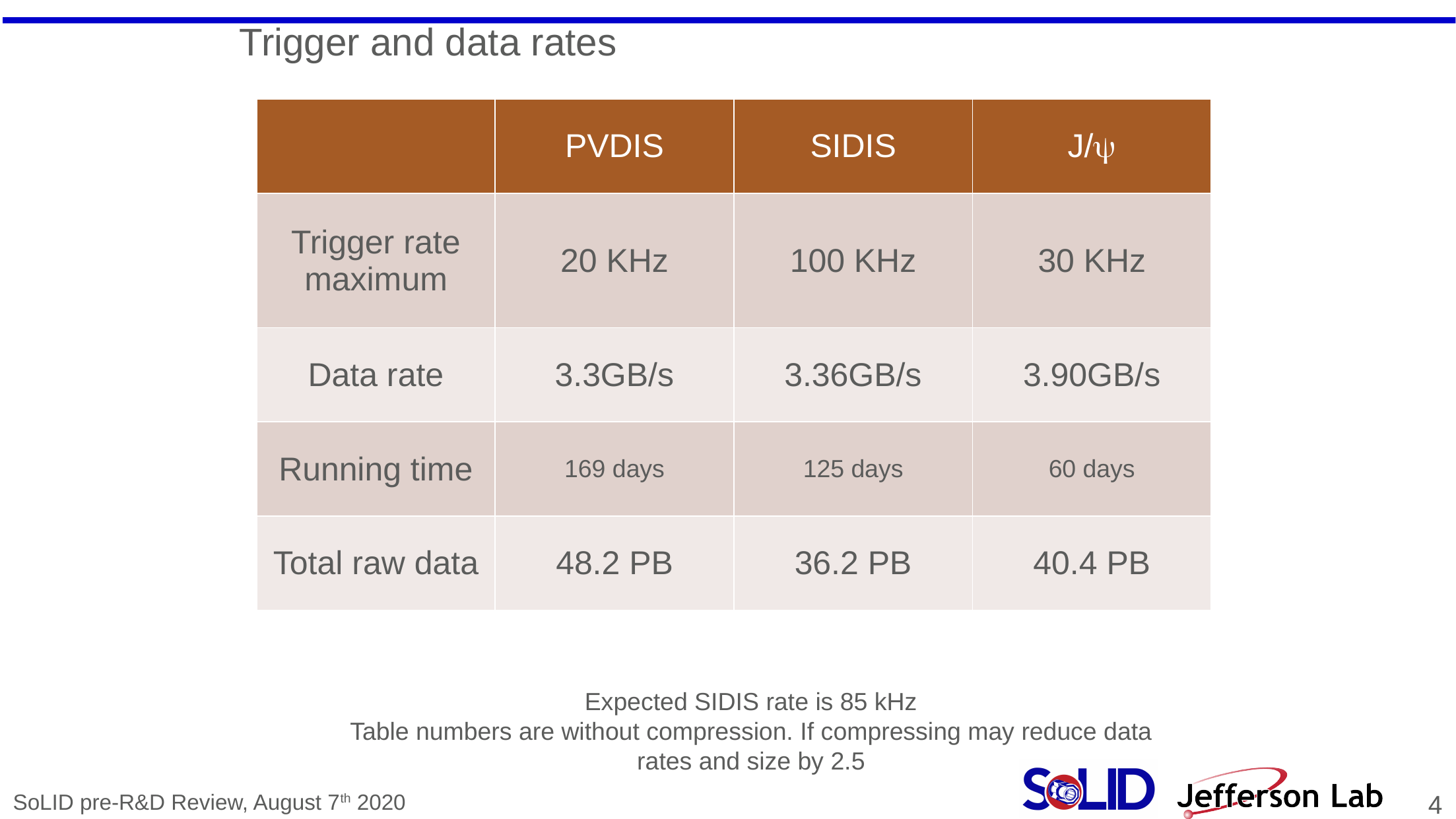

# Trigger and data rates
|  | PVDIS | SIDIS | J/ψ |
| --- | --- | --- | --- |
| Trigger rate maximum | 20 KHz | 100 KHz | 30 KHz |
| Data rate | 3.3GB/s | 3.36GB/s | 3.90GB/s |
| Running time | 169 days | 125 days | 60 days |
| Total raw data | 48.2 PB | 36.2 PB | 40.4 PB |
Expected SIDIS rate is 85 kHz
Table numbers are without compression. If compressing may reduce data rates and size by 2.5